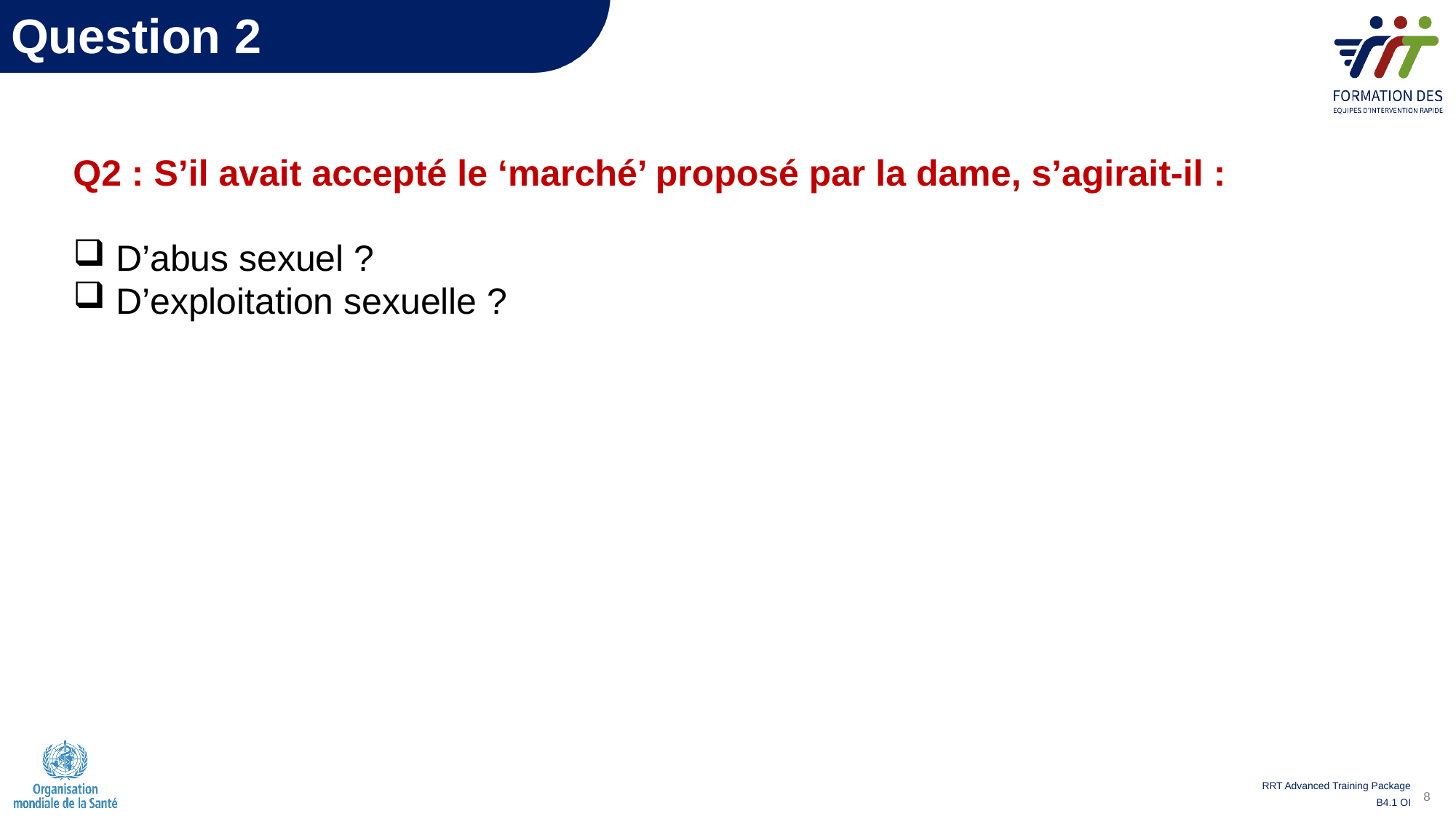

Question 2
Q2 : S’il avait accepté le ‘marché’ proposé par la dame, s’agirait-il :

 D’abus sexuel ?
 D’exploitation sexuelle ?